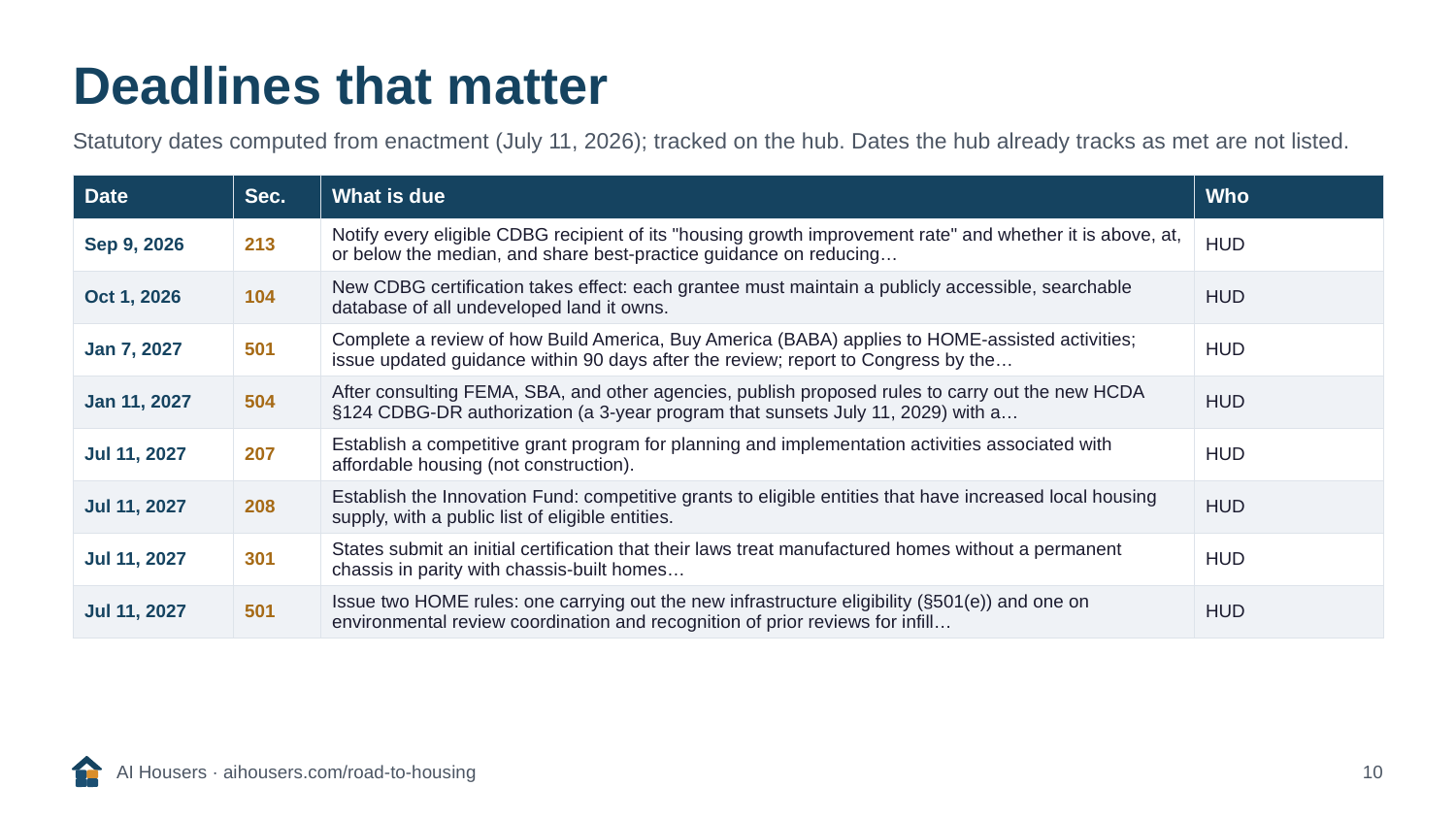

Deadlines that matter
Statutory dates computed from enactment (July 11, 2026); tracked on the hub. Dates the hub already tracks as met are not listed.
| Date | Sec. | What is due | Who |
| --- | --- | --- | --- |
| Sep 9, 2026 | 213 | Notify every eligible CDBG recipient of its "housing growth improvement rate" and whether it is above, at, or below the median, and share best-practice guidance on reducing… | HUD |
| Oct 1, 2026 | 104 | New CDBG certification takes effect: each grantee must maintain a publicly accessible, searchable database of all undeveloped land it owns. | HUD |
| Jan 7, 2027 | 501 | Complete a review of how Build America, Buy America (BABA) applies to HOME-assisted activities; issue updated guidance within 90 days after the review; report to Congress by the… | HUD |
| Jan 11, 2027 | 504 | After consulting FEMA, SBA, and other agencies, publish proposed rules to carry out the new HCDA §124 CDBG-DR authorization (a 3-year program that sunsets July 11, 2029) with a… | HUD |
| Jul 11, 2027 | 207 | Establish a competitive grant program for planning and implementation activities associated with affordable housing (not construction). | HUD |
| Jul 11, 2027 | 208 | Establish the Innovation Fund: competitive grants to eligible entities that have increased local housing supply, with a public list of eligible entities. | HUD |
| Jul 11, 2027 | 301 | States submit an initial certification that their laws treat manufactured homes without a permanent chassis in parity with chassis-built homes… | HUD |
| Jul 11, 2027 | 501 | Issue two HOME rules: one carrying out the new infrastructure eligibility (§501(e)) and one on environmental review coordination and recognition of prior reviews for infill… | HUD |
AI Housers · aihousers.com/road-to-housing
10